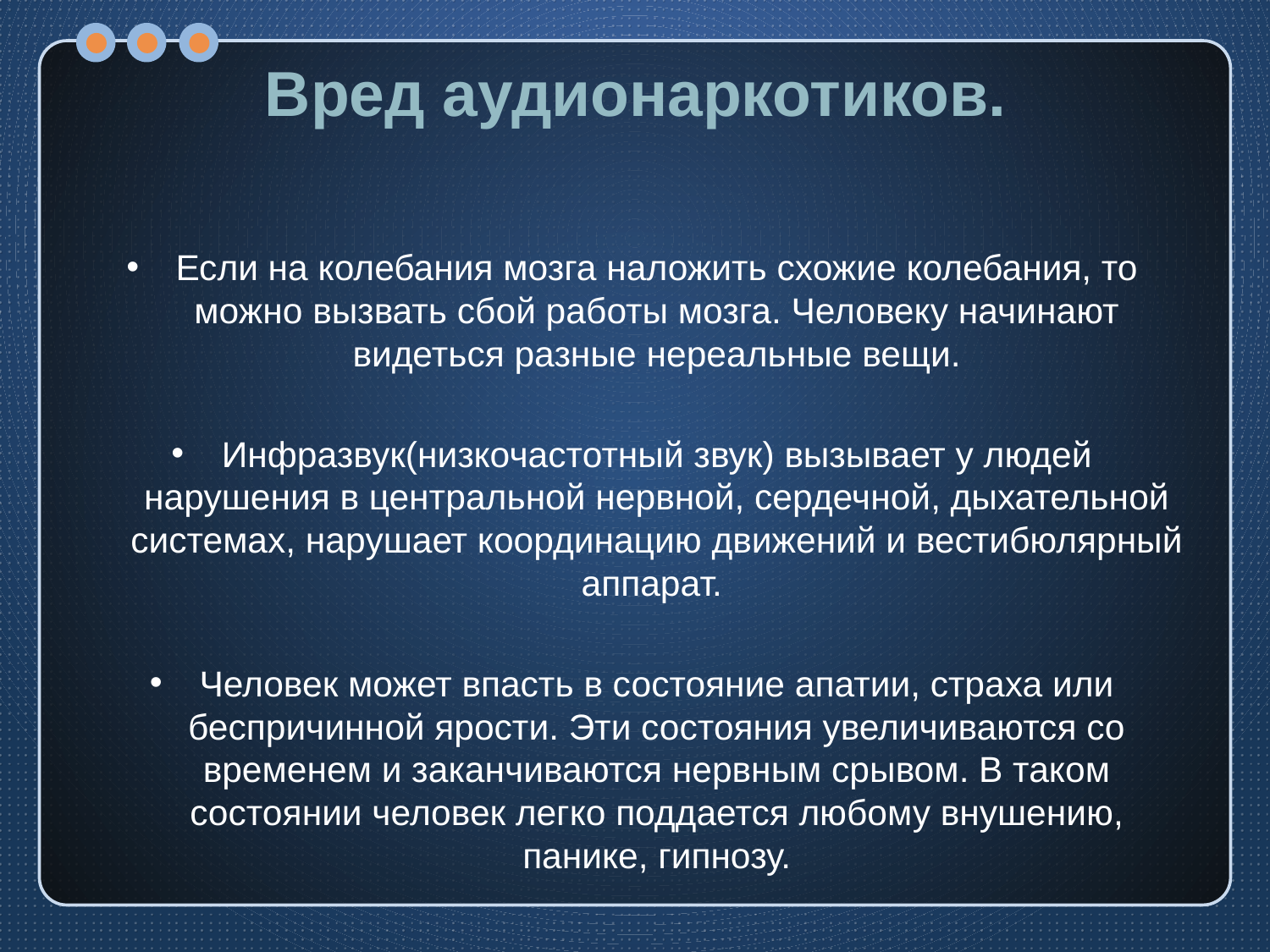

# Вред аудионаркотиков.

Если на колебания мозга наложить схожие колебания, то можно вызвать сбой работы мозга. Человеку начинают видеться разные нереальные вещи.

Инфразвук(низкочастотный звук) вызывает у людей нарушения в центральной нервной, сердечной, дыхательной системах, нарушает координацию движений и вестибюлярный аппарат.

Человек может впасть в состояние апатии, страха или беспричинной ярости. Эти состояния увеличиваются со временем и заканчиваются нервным срывом. В таком состоянии человек легко поддается любому внушению, панике, гипнозу.